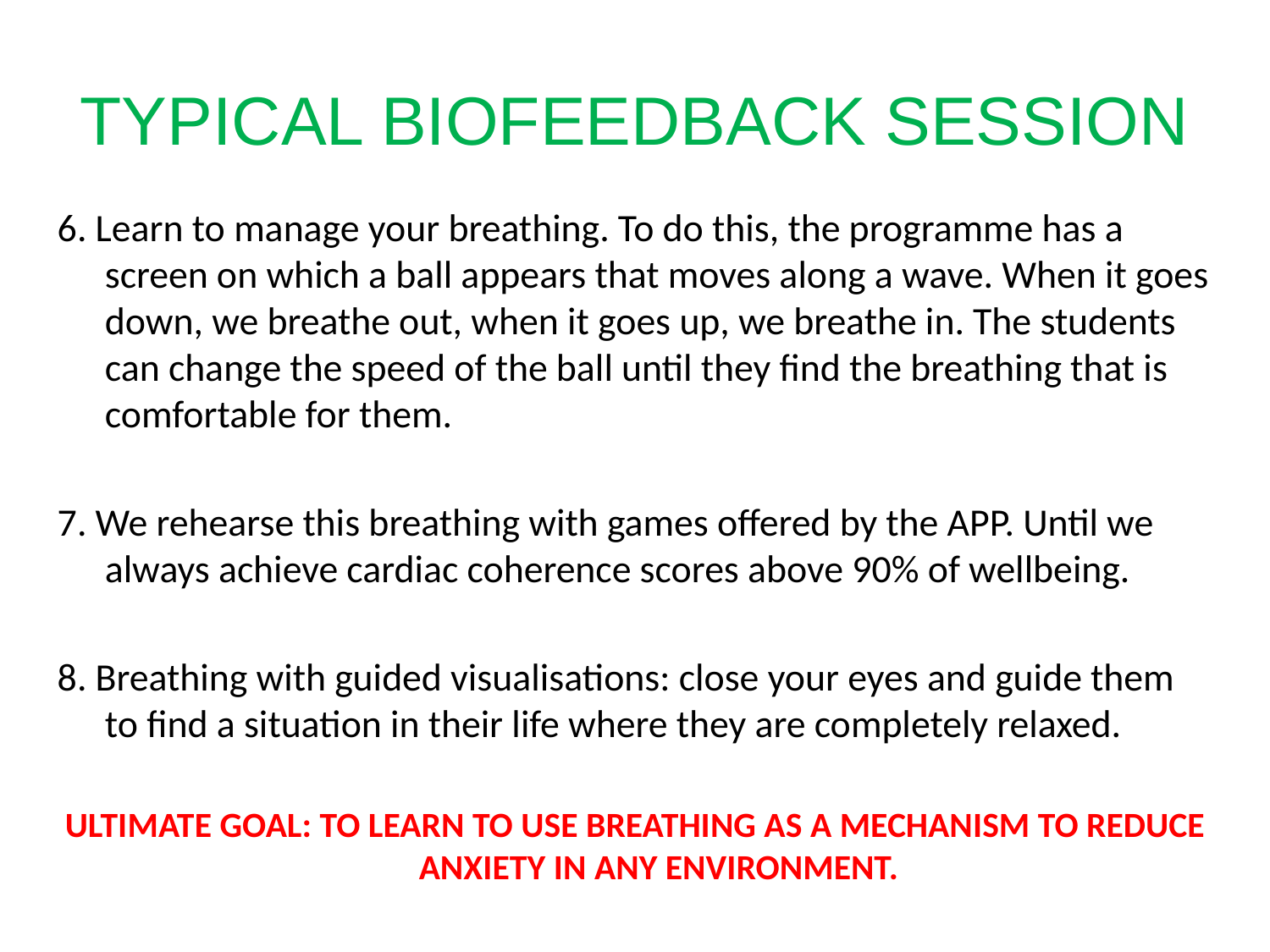

# TYPICAL BIOFEEDBACK SESSION
6. Learn to manage your breathing. To do this, the programme has a screen on which a ball appears that moves along a wave. When it goes down, we breathe out, when it goes up, we breathe in. The students can change the speed of the ball until they find the breathing that is comfortable for them.

7. We rehearse this breathing with games offered by the APP. Until we always achieve cardiac coherence scores above 90% of wellbeing.

8. Breathing with guided visualisations: close your eyes and guide them to find a situation in their life where they are completely relaxed.

ULTIMATE GOAL: TO LEARN TO USE BREATHING AS A MECHANISM TO REDUCE ANXIETY IN ANY ENVIRONMENT.